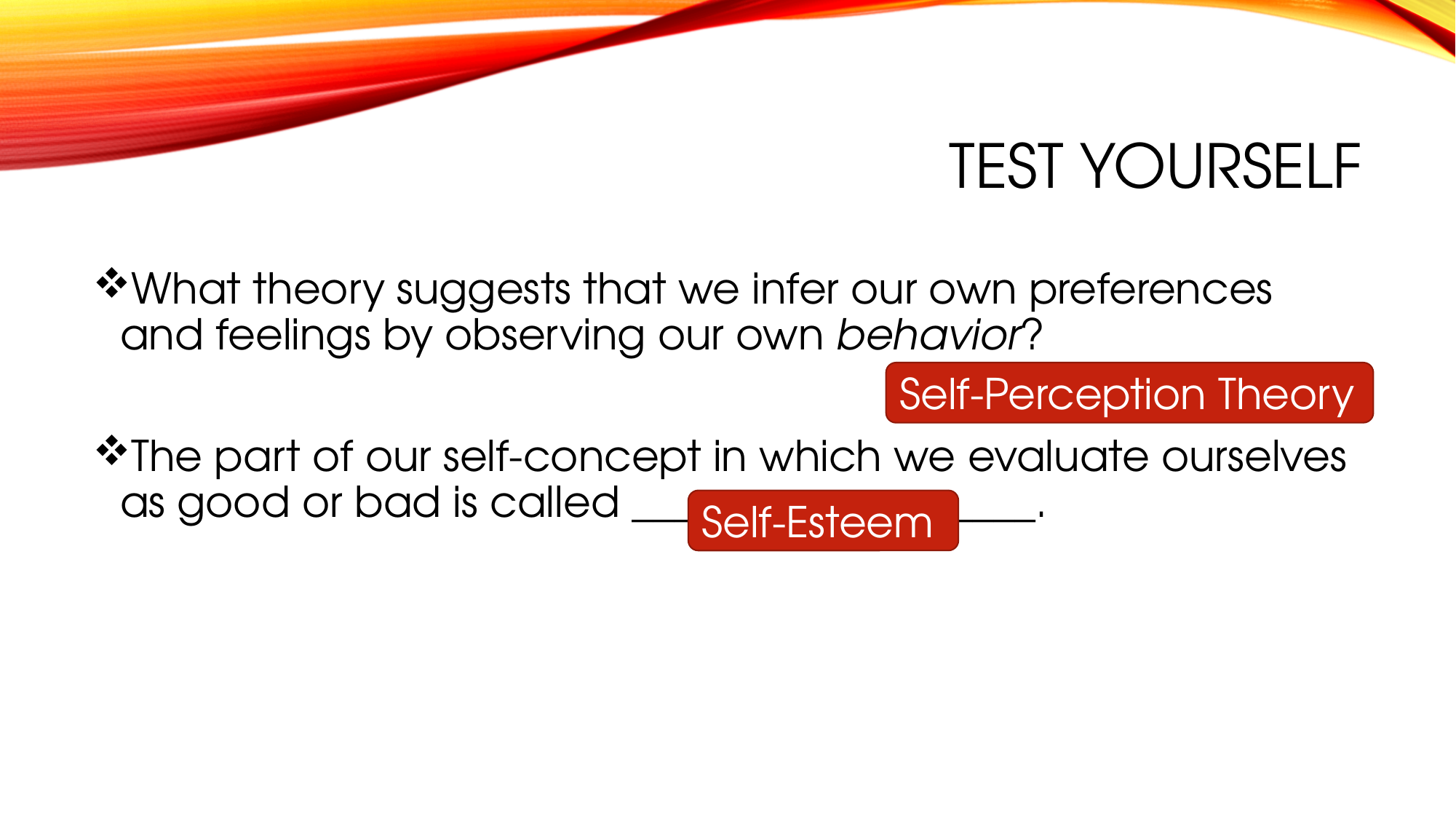

# Test yourself
What theory suggests that we infer our own preferences and feelings by observing our own behavior?

The part of our self-concept in which we evaluate ourselves as good or bad is called ___________________.

Self-Perception Theory
Self-Esteem